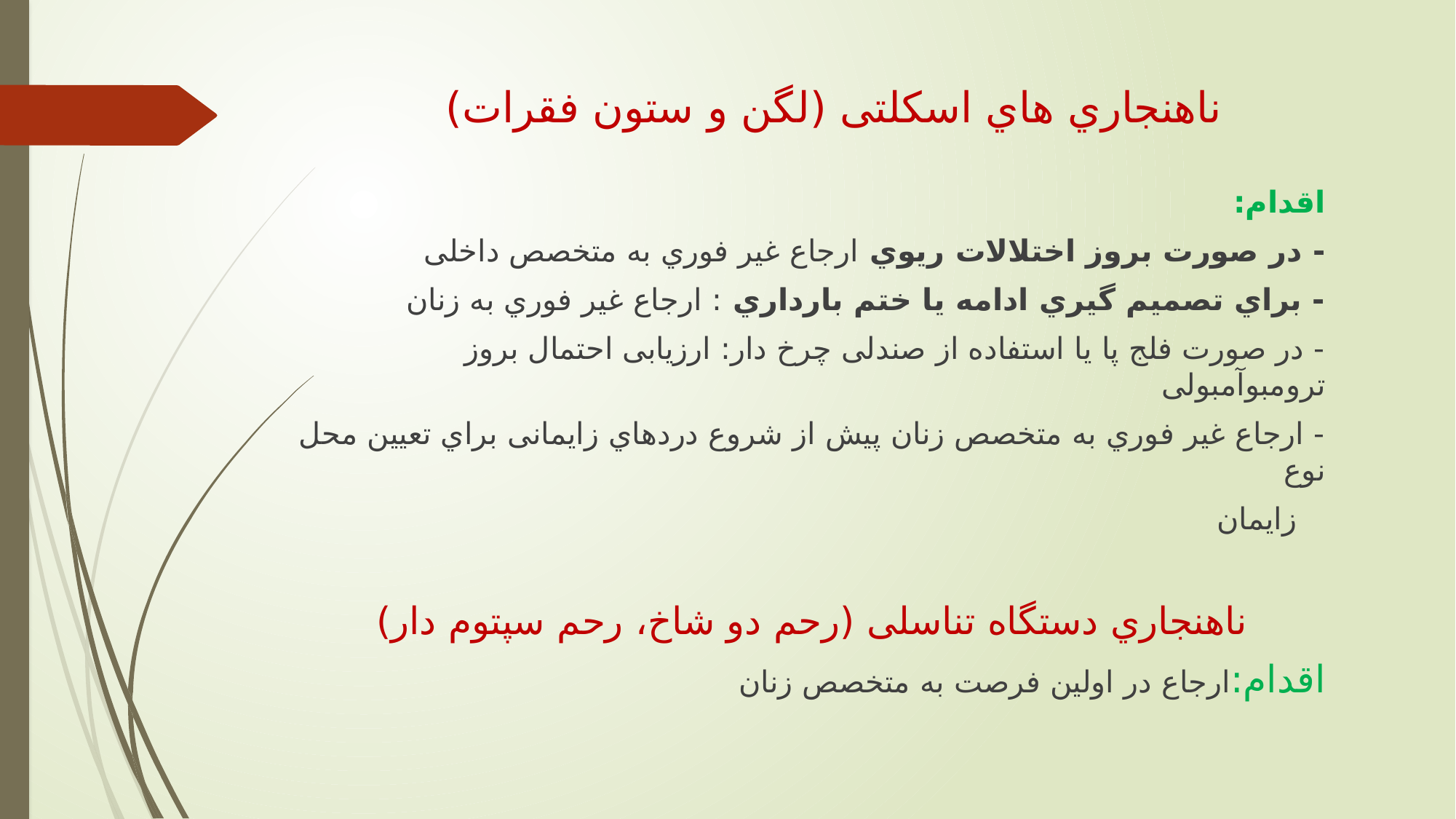

# ناهنجاري هاي اسکلتی (لگن و ستون فقرات)
اقدام:
- در صورت بروز اختلالات ريوي ارجاع غیر فوري به متخصص داخلی
- براي تصمیم گیري ادامه يا ختم بارداري : ارجاع غیر فوري به زنان
- در صورت فلج پا يا استفاده از صندلی چرخ دار: ارزيابی احتمال بروز ترومبوآمبولی
- ارجاع غیر فوري به متخصص زنان پیش از شروع دردهاي زايمانی براي تعیین محل نوع
   زایمان

ناهنجاري دستگاه تناسلی (رحم دو شاخ، رحم سپتوم دار)
اقدام:ارجاع در اولین فرصت به متخصص زنان